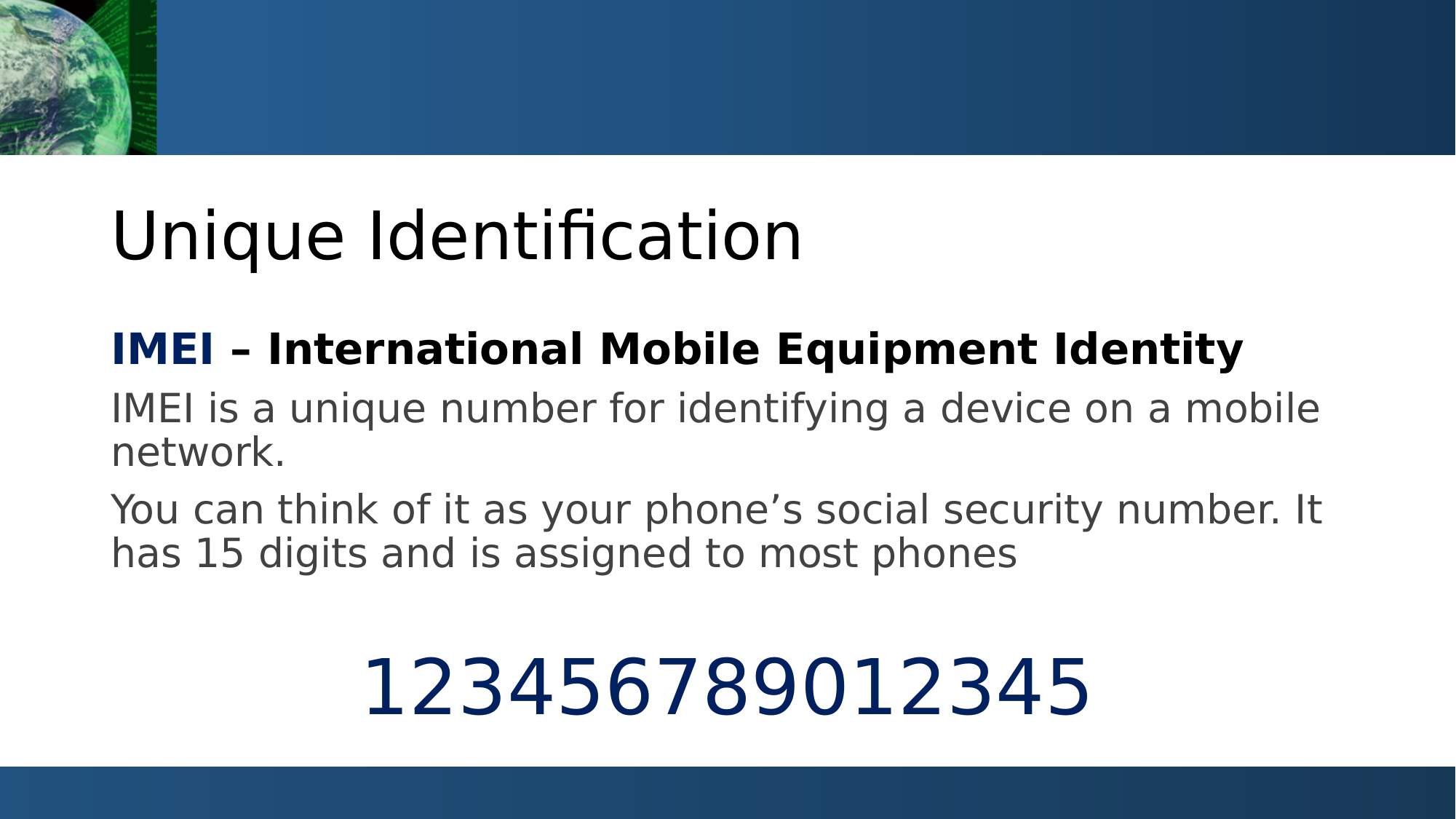

# Unique Identification
IMEI – International Mobile Equipment Identity
IMEI is a unique number for identifying a device on a mobile network.
You can think of it as your phone’s social security number. It has 15 digits and is assigned to most phones

123456789012345